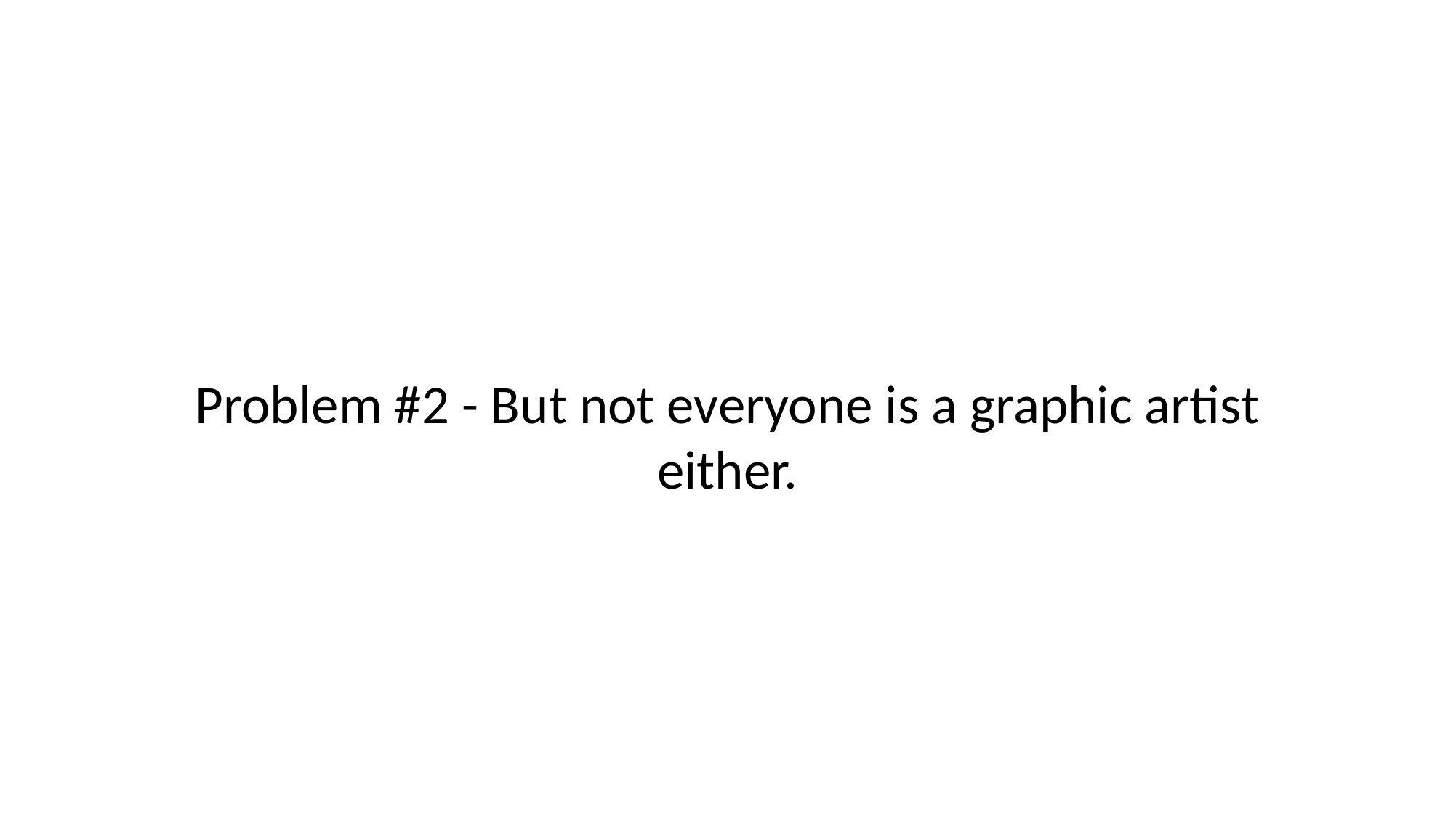

# Problem #2 - But not everyone is a graphic artist either.